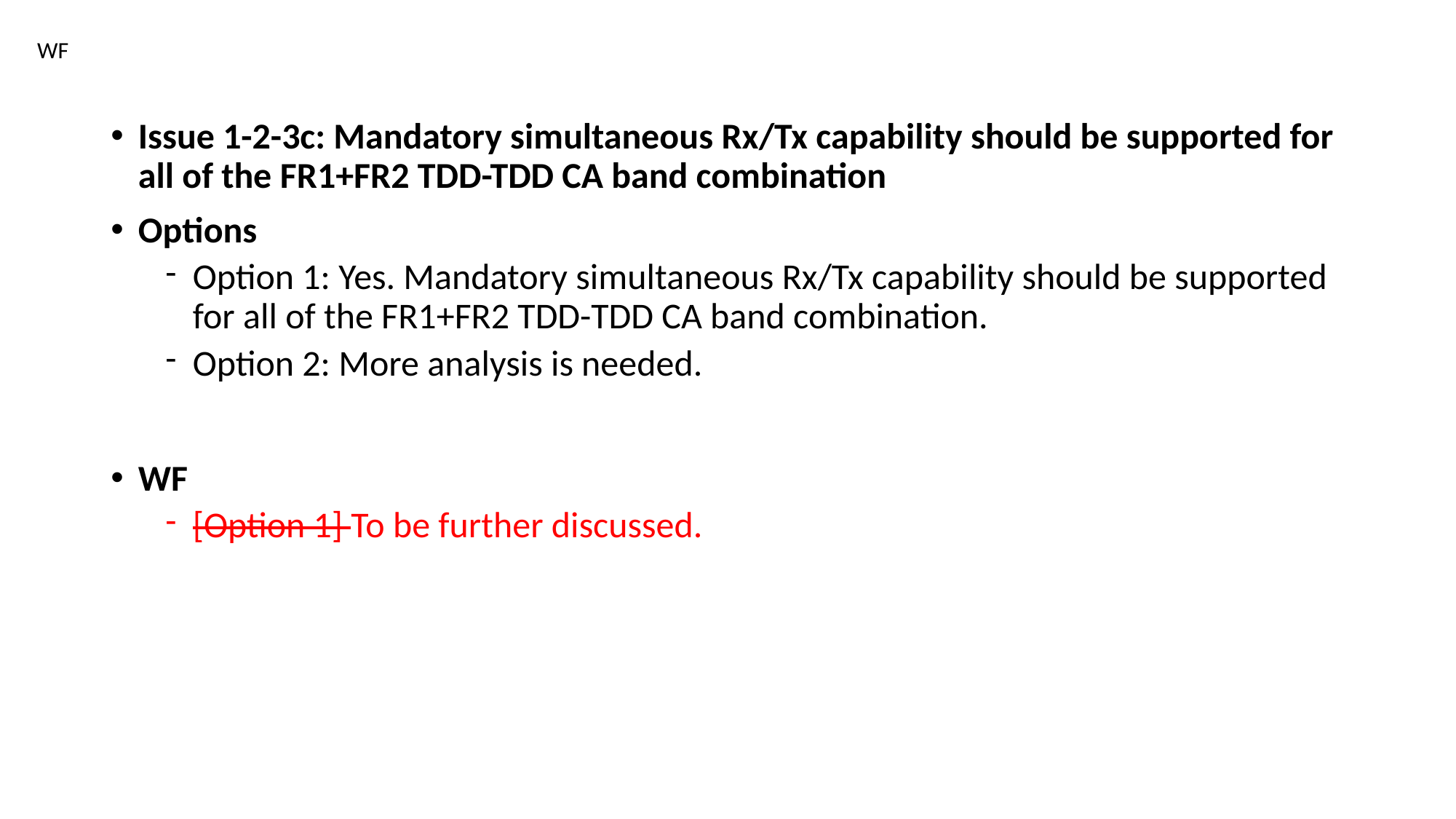

# WF
Issue 1-2-3c: Mandatory simultaneous Rx/Tx capability should be supported for all of the FR1+FR2 TDD-TDD CA band combination
Options
Option 1: Yes. Mandatory simultaneous Rx/Tx capability should be supported for all of the FR1+FR2 TDD-TDD CA band combination.
Option 2: More analysis is needed.

WF
[Option 1] To be further discussed.